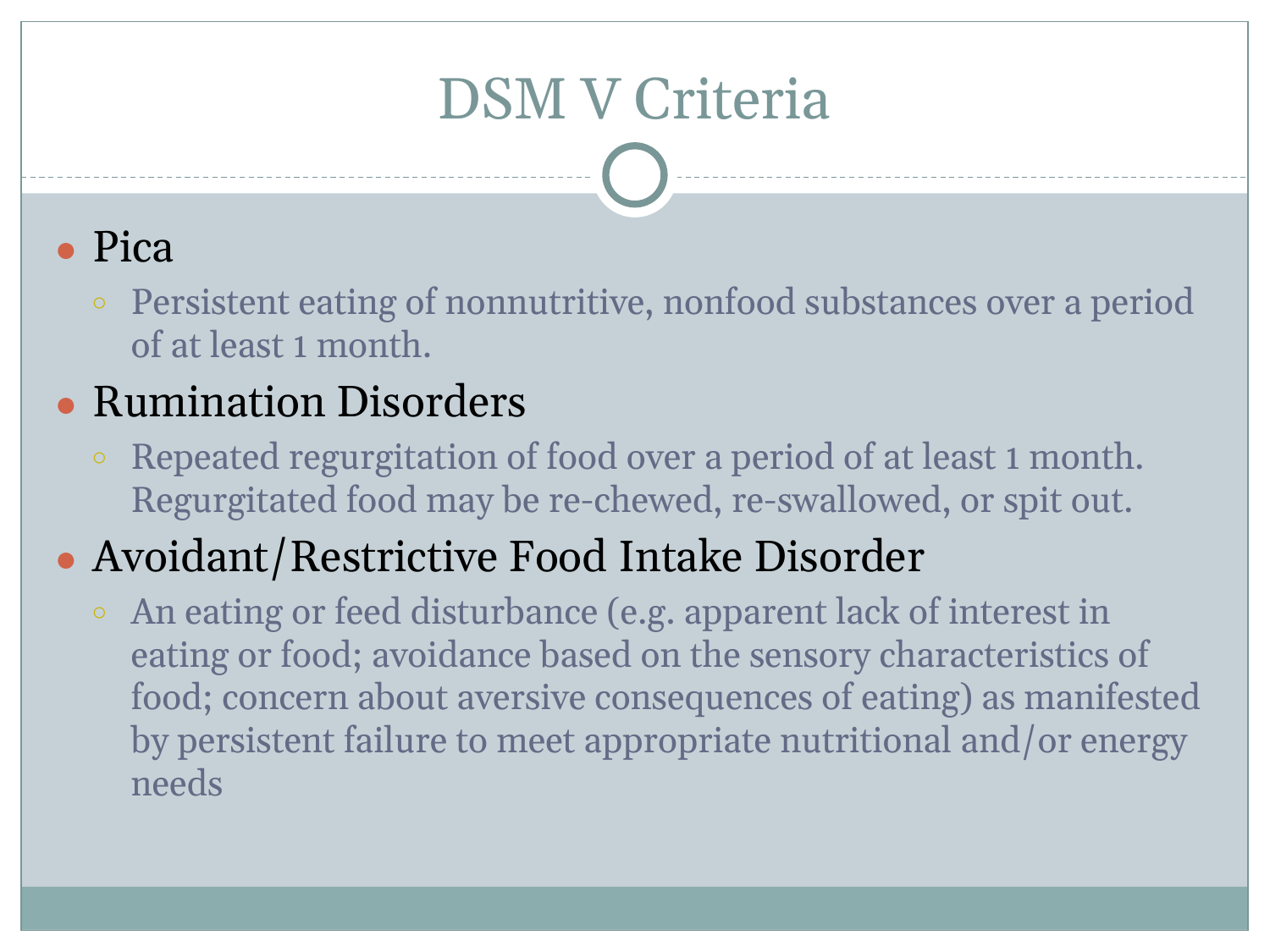

# DSM V Criteria
Pica
Persistent eating of nonnutritive, nonfood substances over a period of at least 1 month.
Rumination Disorders
Repeated regurgitation of food over a period of at least 1 month. Regurgitated food may be re-chewed, re-swallowed, or spit out.
Avoidant/Restrictive Food Intake Disorder
An eating or feed disturbance (e.g. apparent lack of interest in eating or food; avoidance based on the sensory characteristics of food; concern about aversive consequences of eating) as manifested by persistent failure to meet appropriate nutritional and/or energy needs